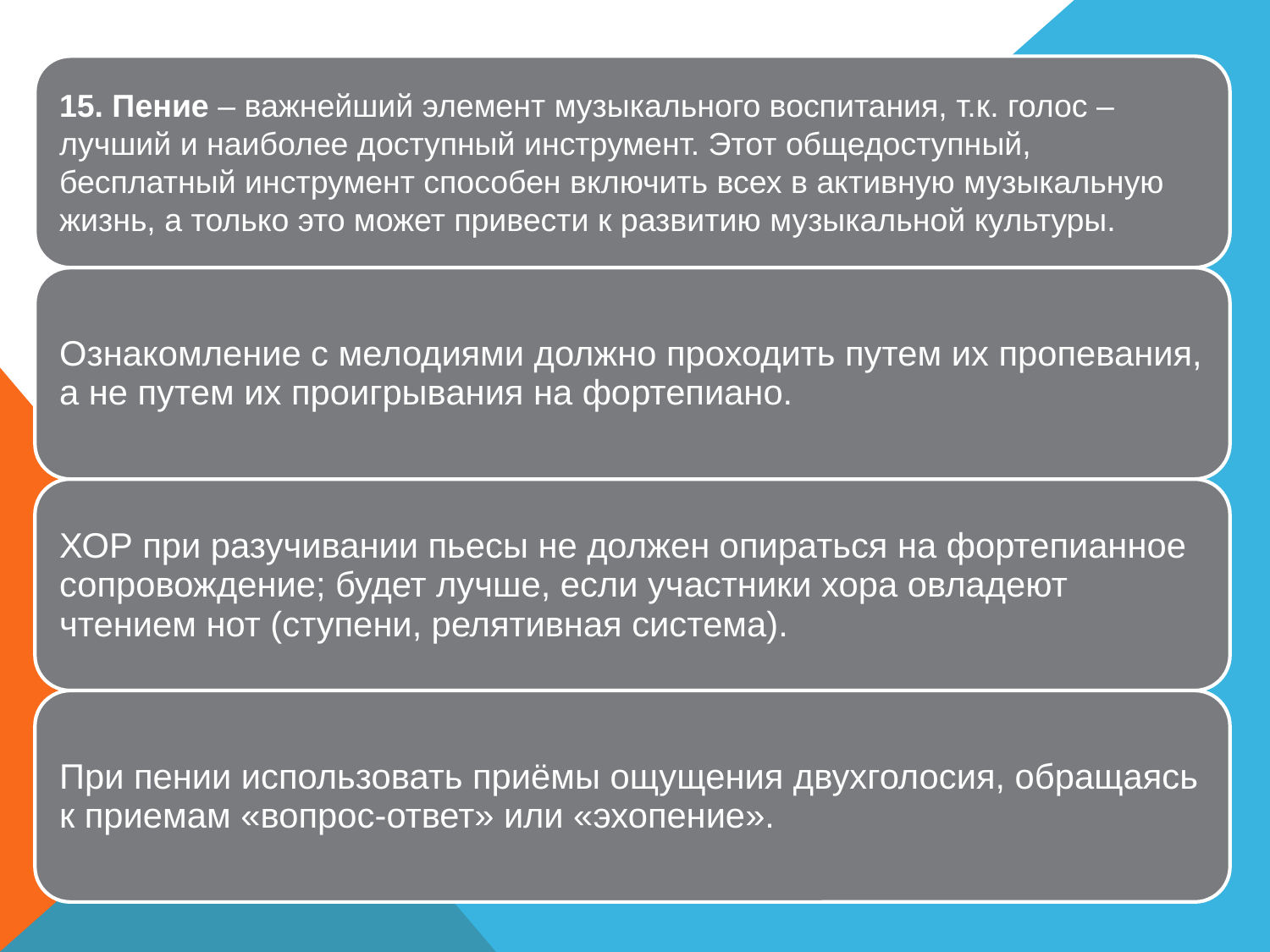

15. Пение – важнейший элемент музыкального воспитания, т.к. голос – лучший и наиболее доступный инструмент. Этот общедоступный, бесплатный инструмент способен включить всех в активную музыкальную жизнь, а только это может привести к развитию музыкальной культуры.
Ознакомление с мелодиями должно проходить путем их пропевания, а не путем их проигрывания на фортепиано.
ХОР при разучивании пьесы не должен опираться на фортепианное сопровождение; будет лучше, если участники хора овладеют чтением нот (ступени, релятивная система).
При пении использовать приёмы ощущения двухголосия, обращаясь к приемам «вопрос-ответ» или «эхопение».